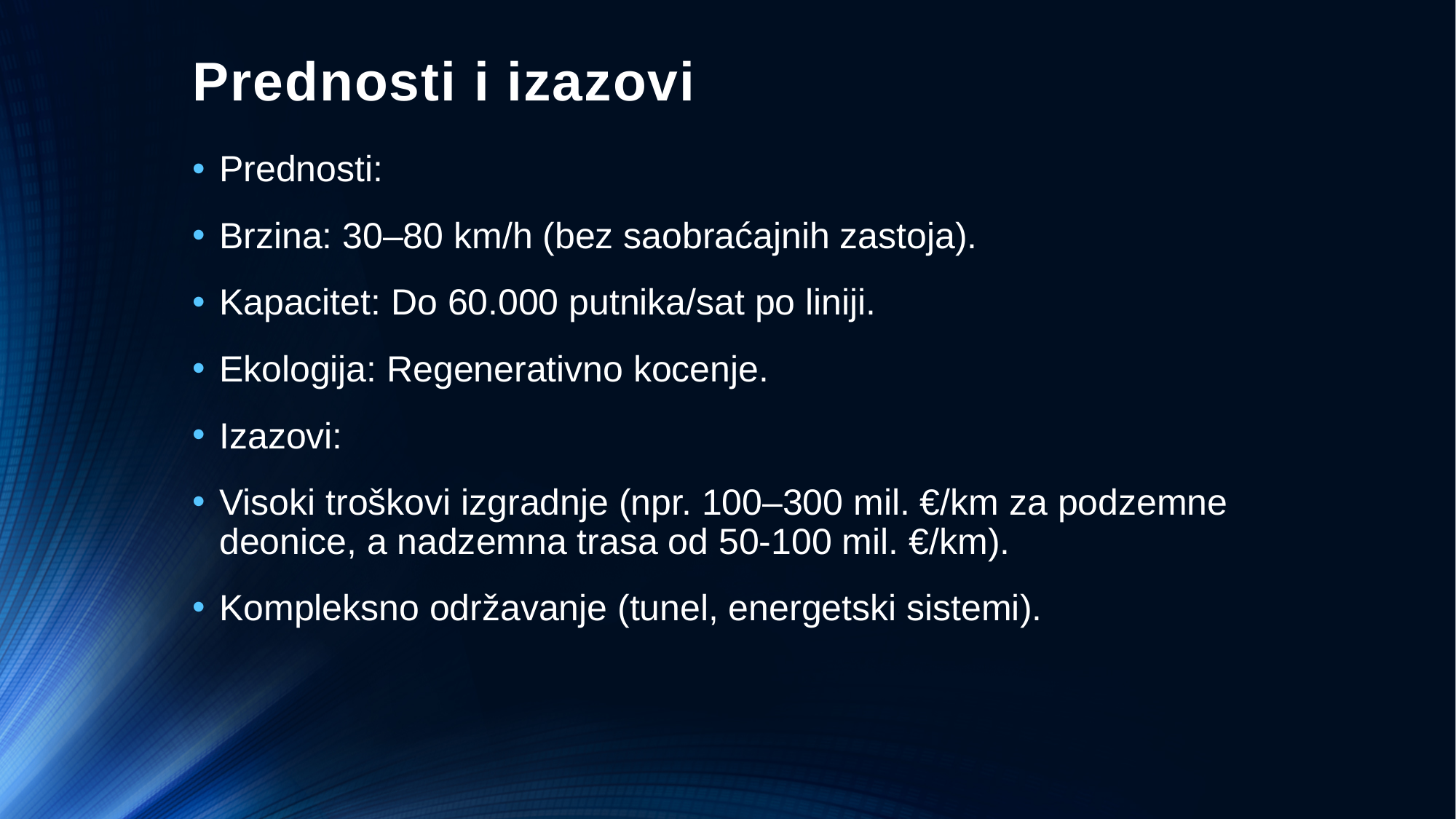

# Prednosti i izazovi
Prednosti:
Brzina: 30–80 km/h (bez saobraćajnih zastoja).
Kapacitet: Do 60.000 putnika/sat po liniji.
Ekologija: Regenerativno kocenje.
Izazovi:
Visoki troškovi izgradnje (npr. 100–300 mil. €/km za podzemne deonice, a nadzemna trasa od 50-100 mil. €/km).
Kompleksno održavanje (tunel, energetski sistemi).